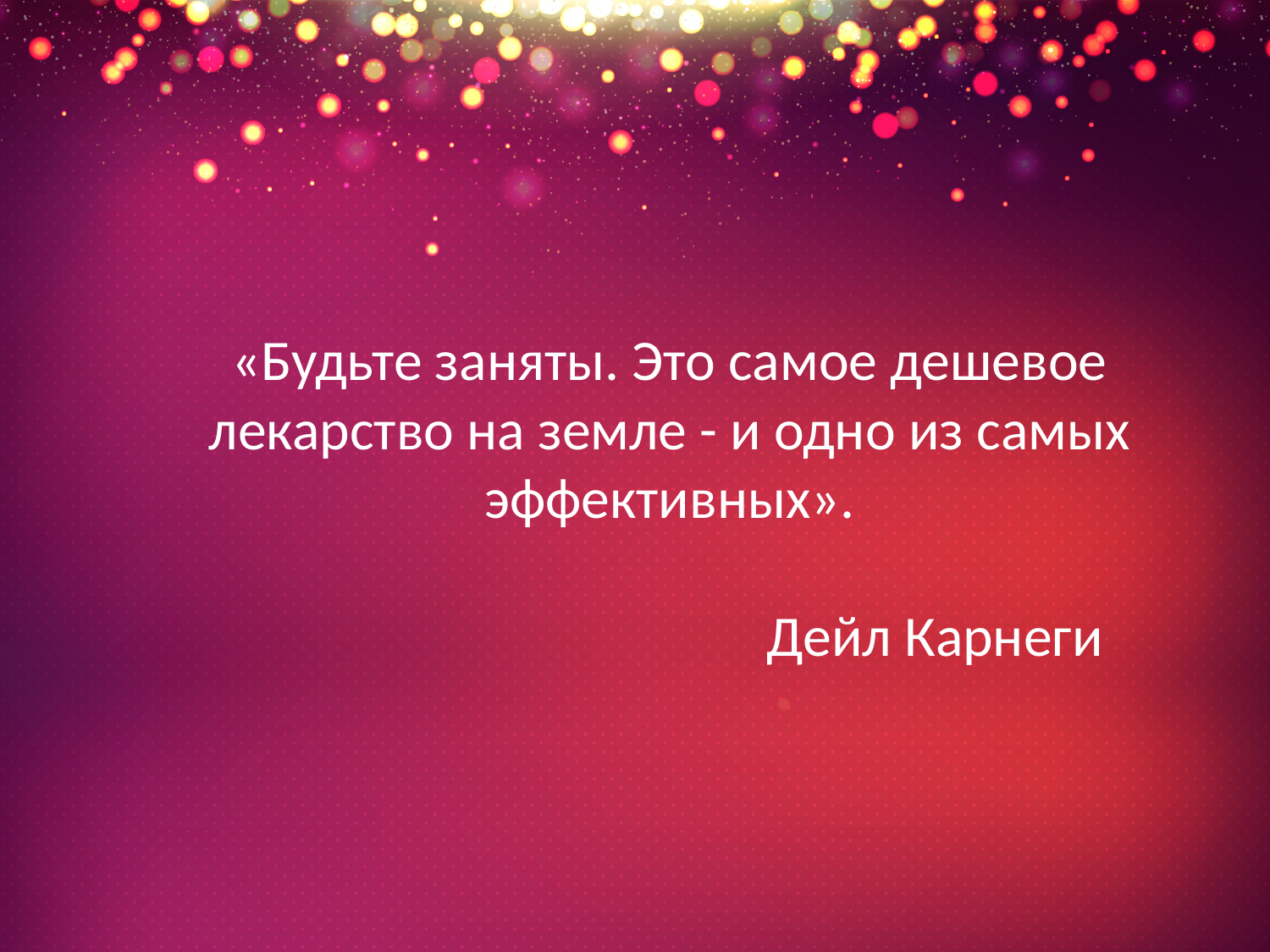

# «Будьте заняты. Это самое дешевое лекарство на земле - и одно из самых эффективных». Дейл Карнеги